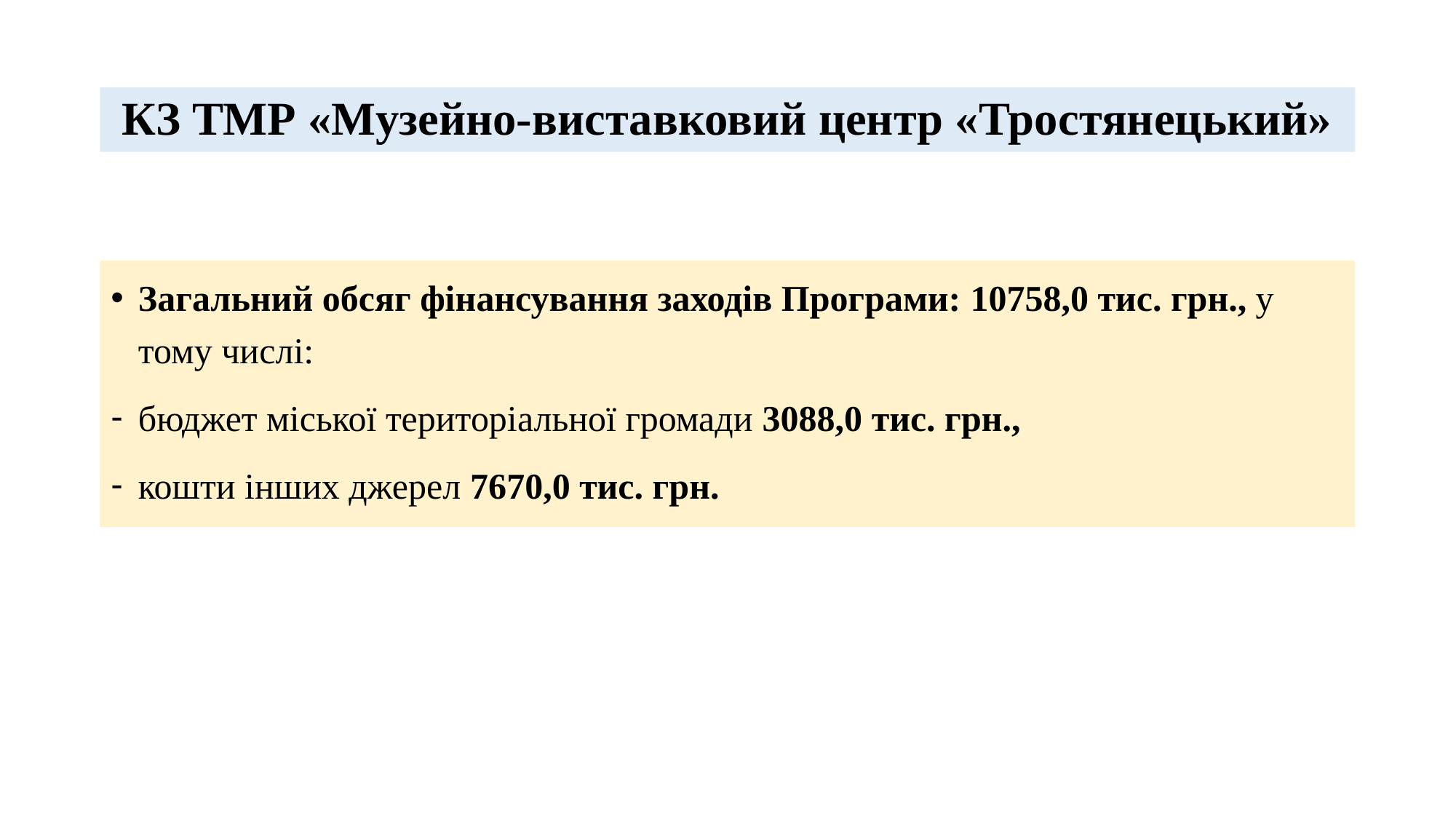

# КЗ ТМР «Музейно-виставковий центр «Тростянецький»
Загальний обсяг фінансування заходів Програми: 10758,0 тис. грн., у тому числі:
бюджет міської територіальної громади 3088,0 тис. грн.,
кошти інших джерел 7670,0 тис. грн.